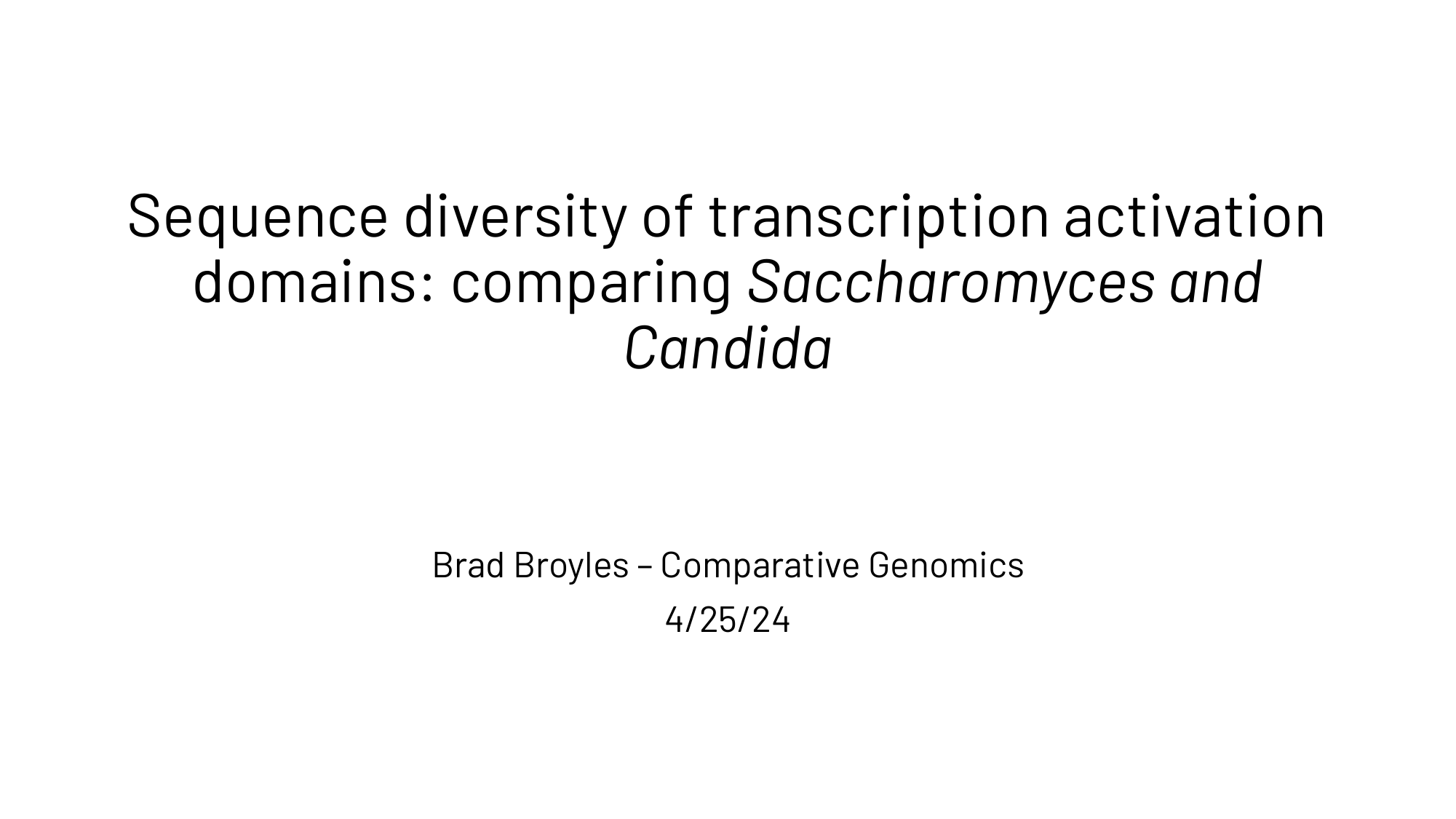

# Sequence diversity of transcription activation domains: comparing Saccharomyces and Candida
Brad Broyles – Comparative Genomics
4/25/24